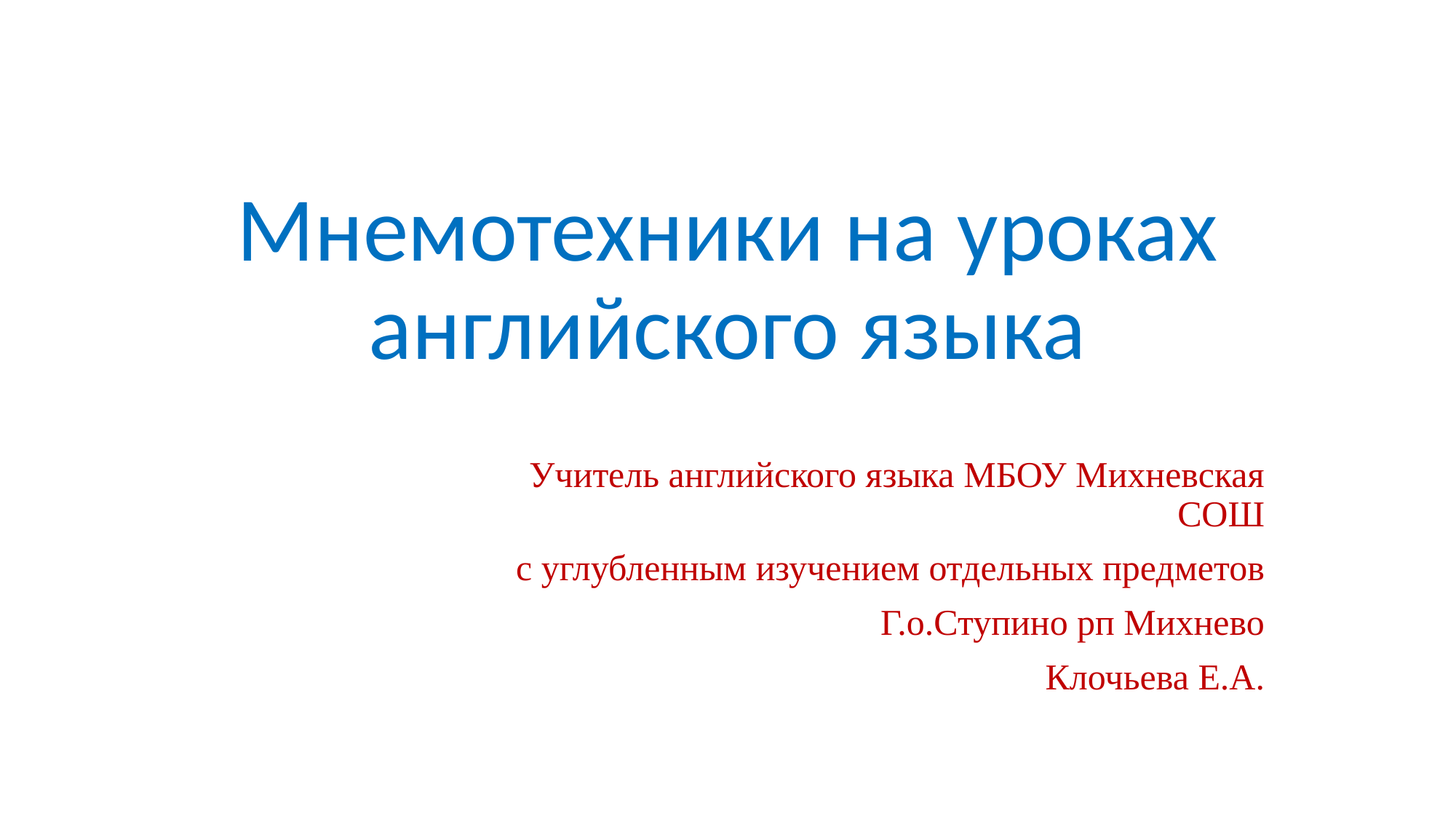

# Мнемотехники на уроках английского языка
Учитель английского языка МБОУ Михневская СОШ
с углубленным изучением отдельных предметов
Г.о.Ступино рп Михнево
Клочьева Е.А.